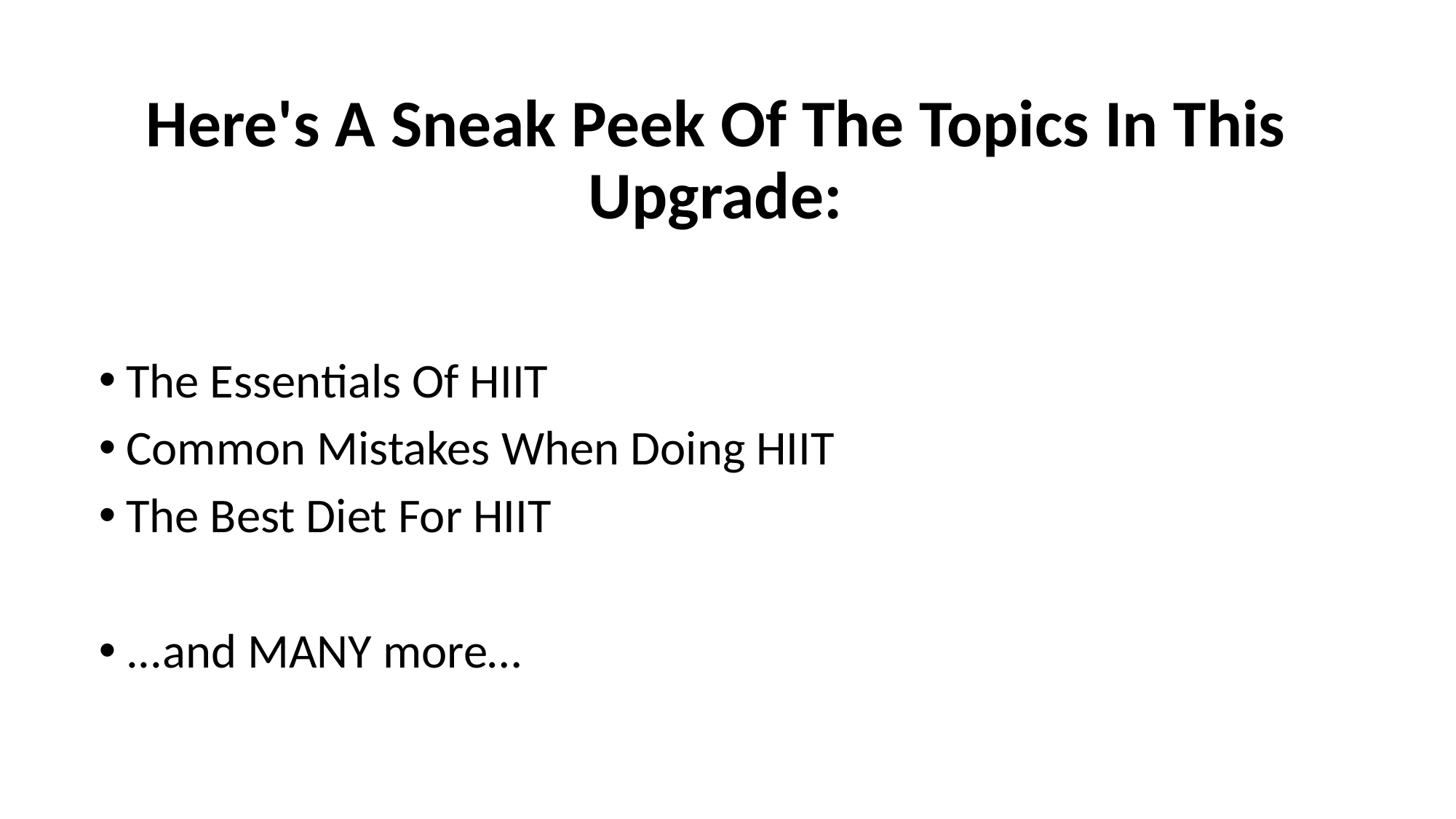

# Here's A Sneak Peek Of The Topics In This Upgrade:
The Essentials Of HIIT
Common Mistakes When Doing HIIT
The Best Diet For HIIT

...and MANY more…